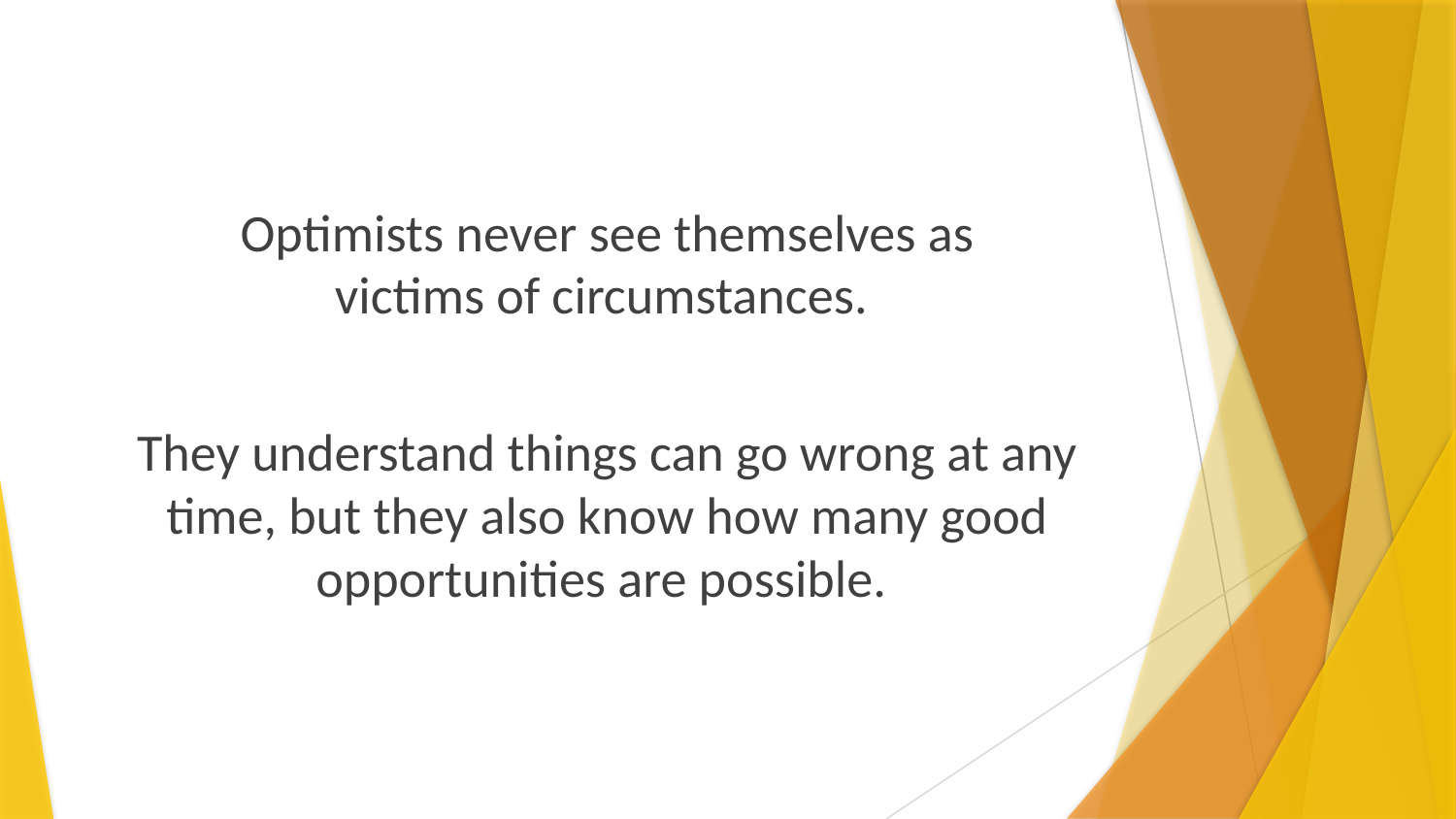

Optimists never see themselves as
victims of circumstances.

They understand things can go wrong at any time, but they also know how many good opportunities are possible.